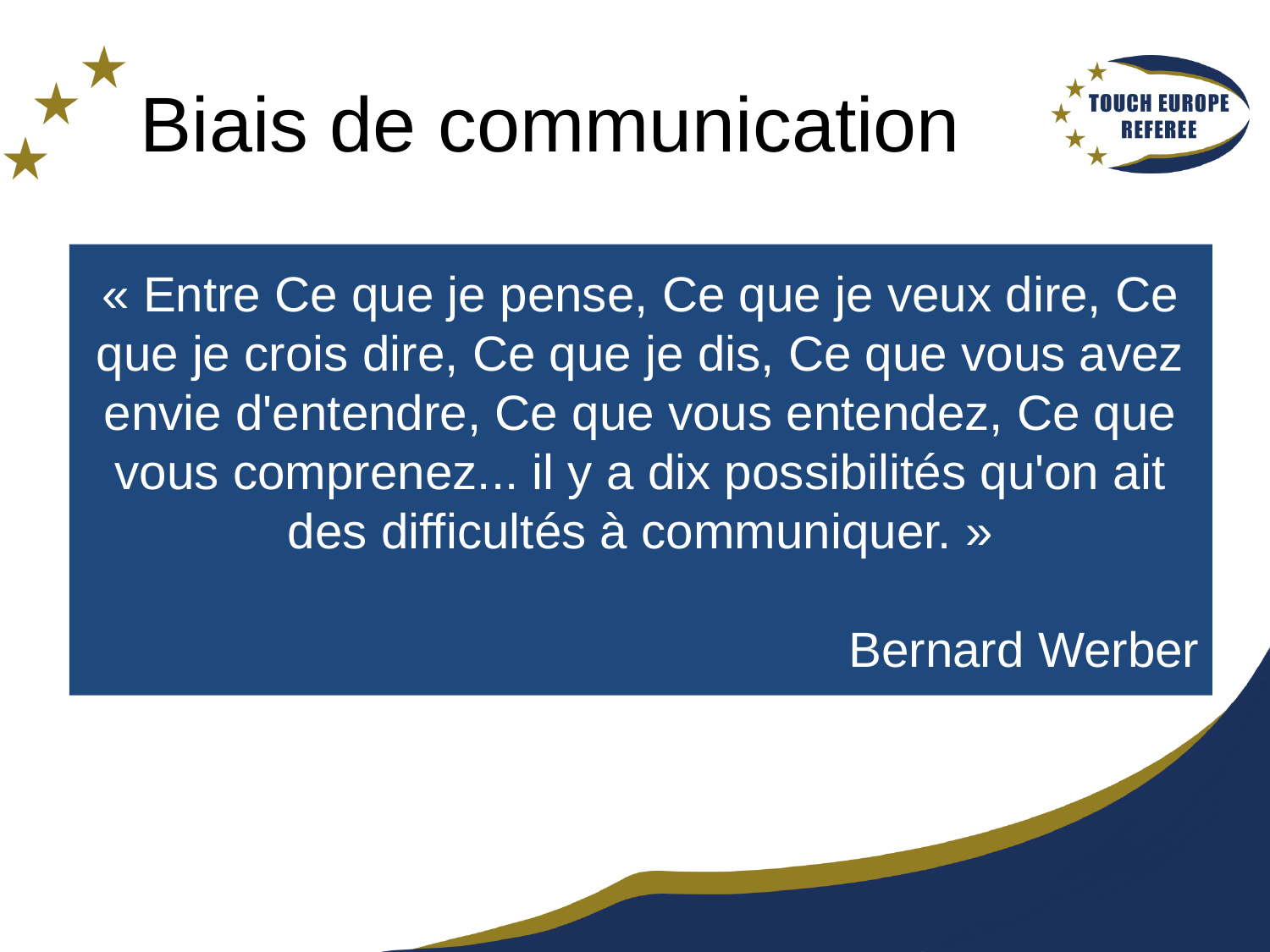

# Biais de communication
« Entre Ce que je pense, Ce que je veux dire, Ce que je crois dire, Ce que je dis, Ce que vous avez envie d'entendre, Ce que vous entendez, Ce que vous comprenez... il y a dix possibilités qu'on ait des difficultés à communiquer. »

Bernard Werber